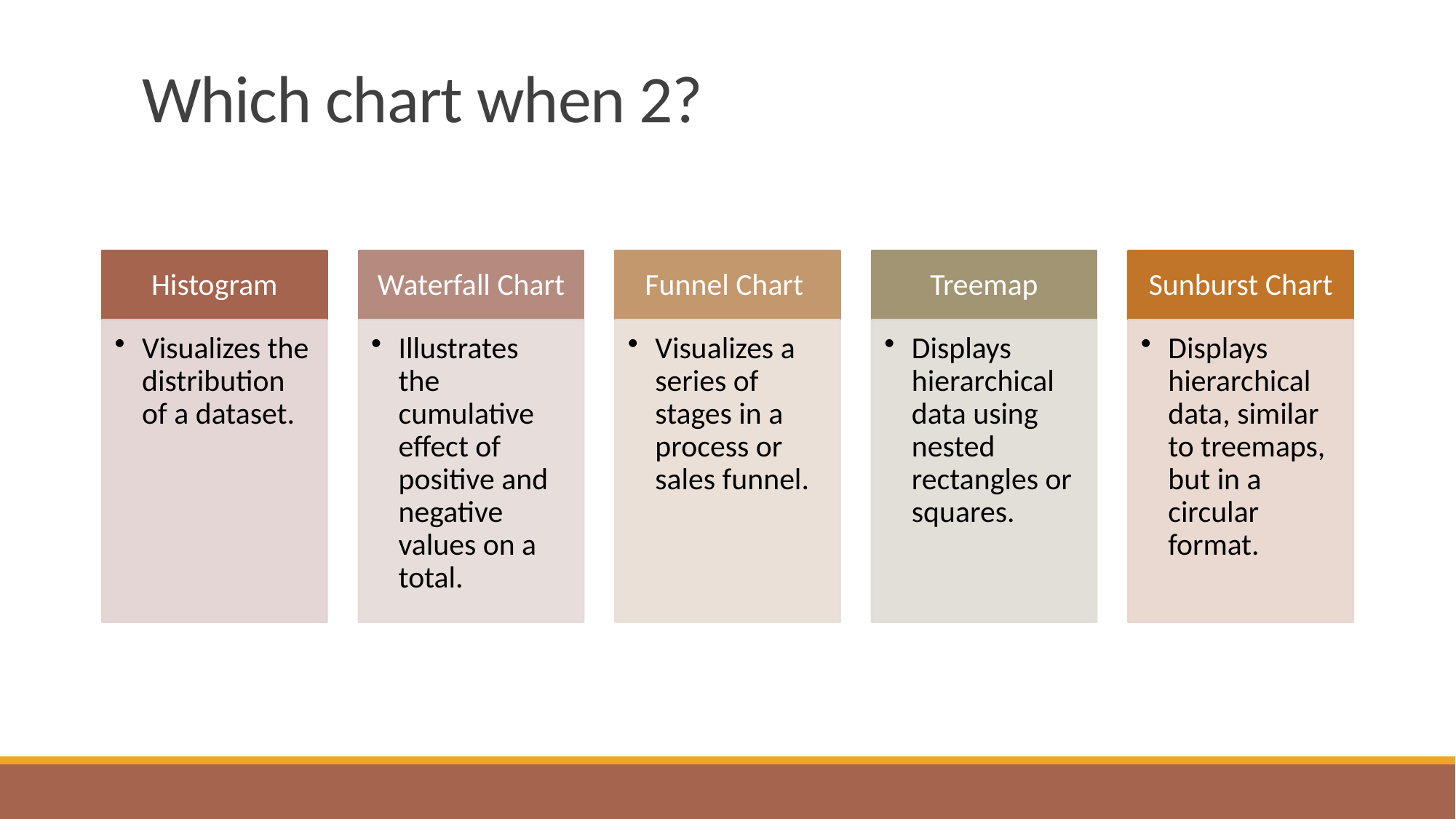

# Which chart when 2?
Histogram
Visualizes the distribution of a dataset.
Waterfall Chart
Illustrates the cumulative effect of positive and negative values on a total.
Funnel Chart
Visualizes a series of stages in a process or sales funnel.
Treemap
Displays hierarchical data using nested rectangles or squares.
Sunburst Chart
Displays hierarchical data, similar to treemaps, but in a circular format.